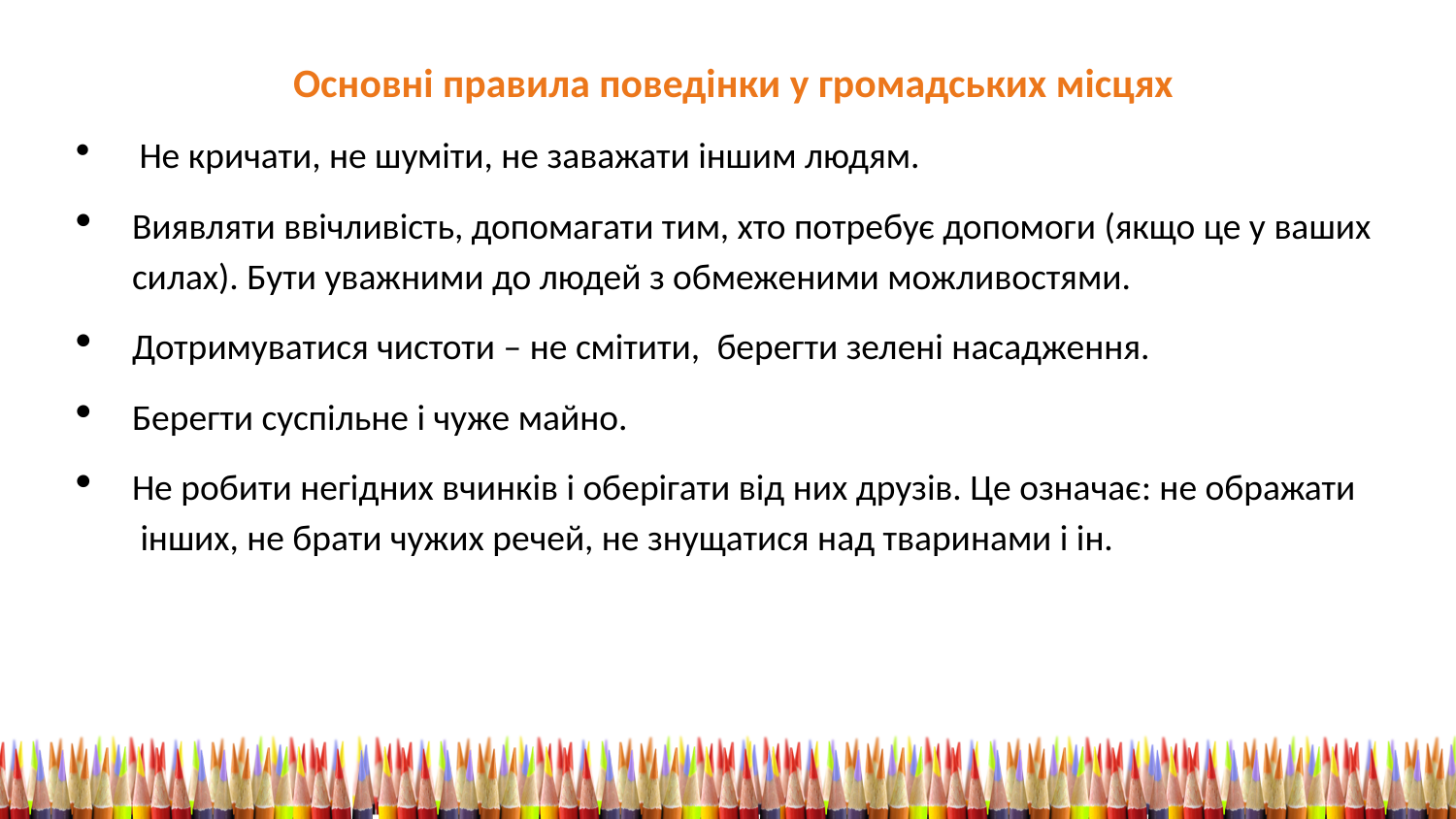

Основні правила поведінки у громадських місцях
 Не кричати, не шуміти, не заважати іншим людям.
Виявляти ввічливість, допомагати тим, хто потребує допомоги (якщо це у ваших силах). Бути уважними до людей з обмеженими можливостями.
Дотримуватися чистоти – не смітити,  берегти зелені насадження.
Берегти суспільне і чуже майно.
Не робити негідних вчинків і оберігати від них друзів. Це означає: не ображати  інших, не брати чужих речей, не знущатися над тваринами і ін.